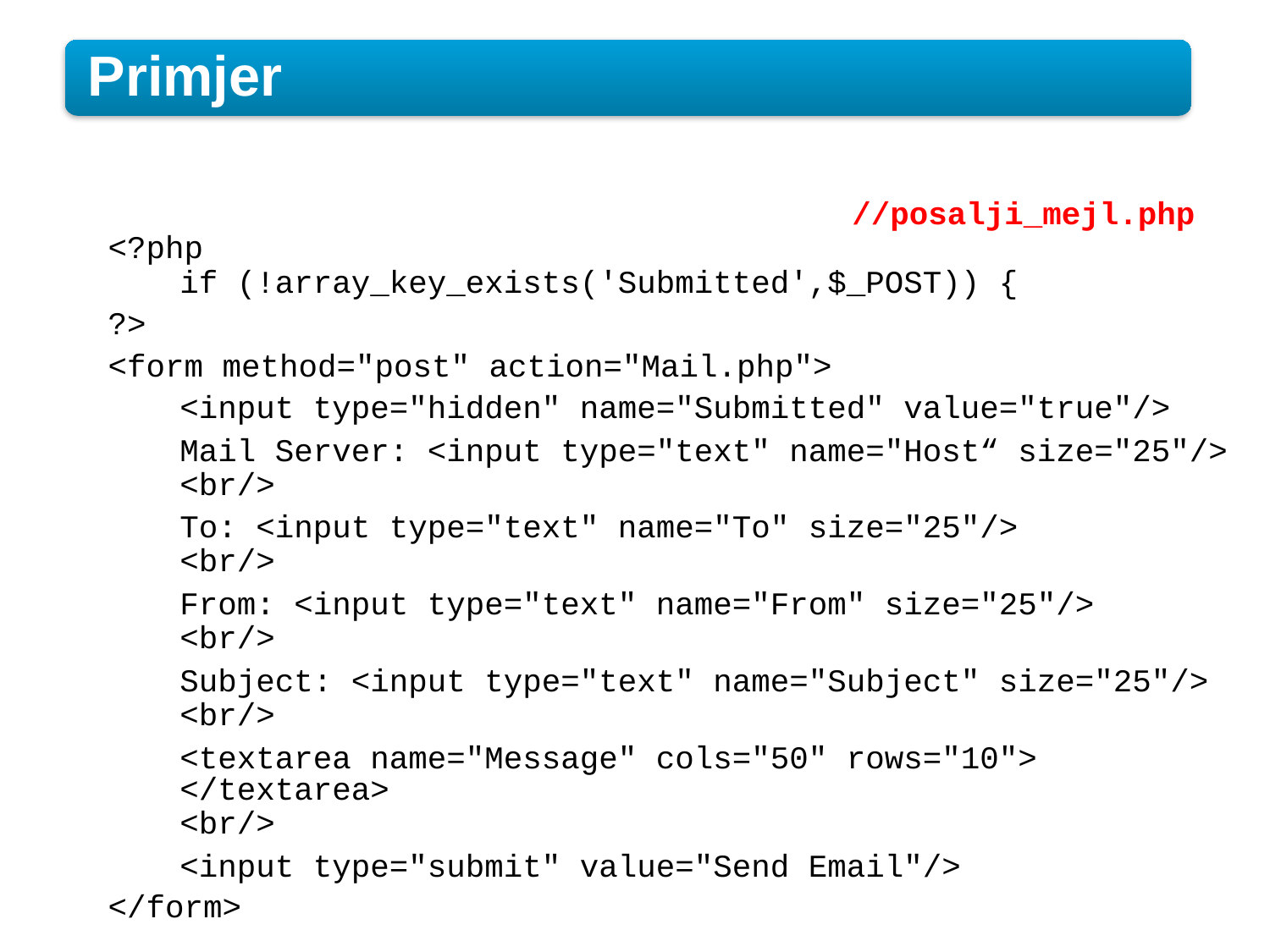

Primjer
//posalji_mejl.php
<?php
if (!array_key_exists('Submitted',$_POST)) {
?>
<form method="post" action="Mail.php">
<input type="hidden" name="Submitted" value="true"/>
Mail Server: <input type="text" name="Host“ size="25"/>
<br/>
To: <input type="text" name="To" size="25"/>
<br/>
From: <input type="text" name="From" size="25"/>
<br/>
Subject: <input type="text" name="Subject" size="25"/>
<br/>
<textarea name="Message" cols="50" rows="10">
</textarea>
<br/>
<input type="submit" value="Send Email"/>
</form>